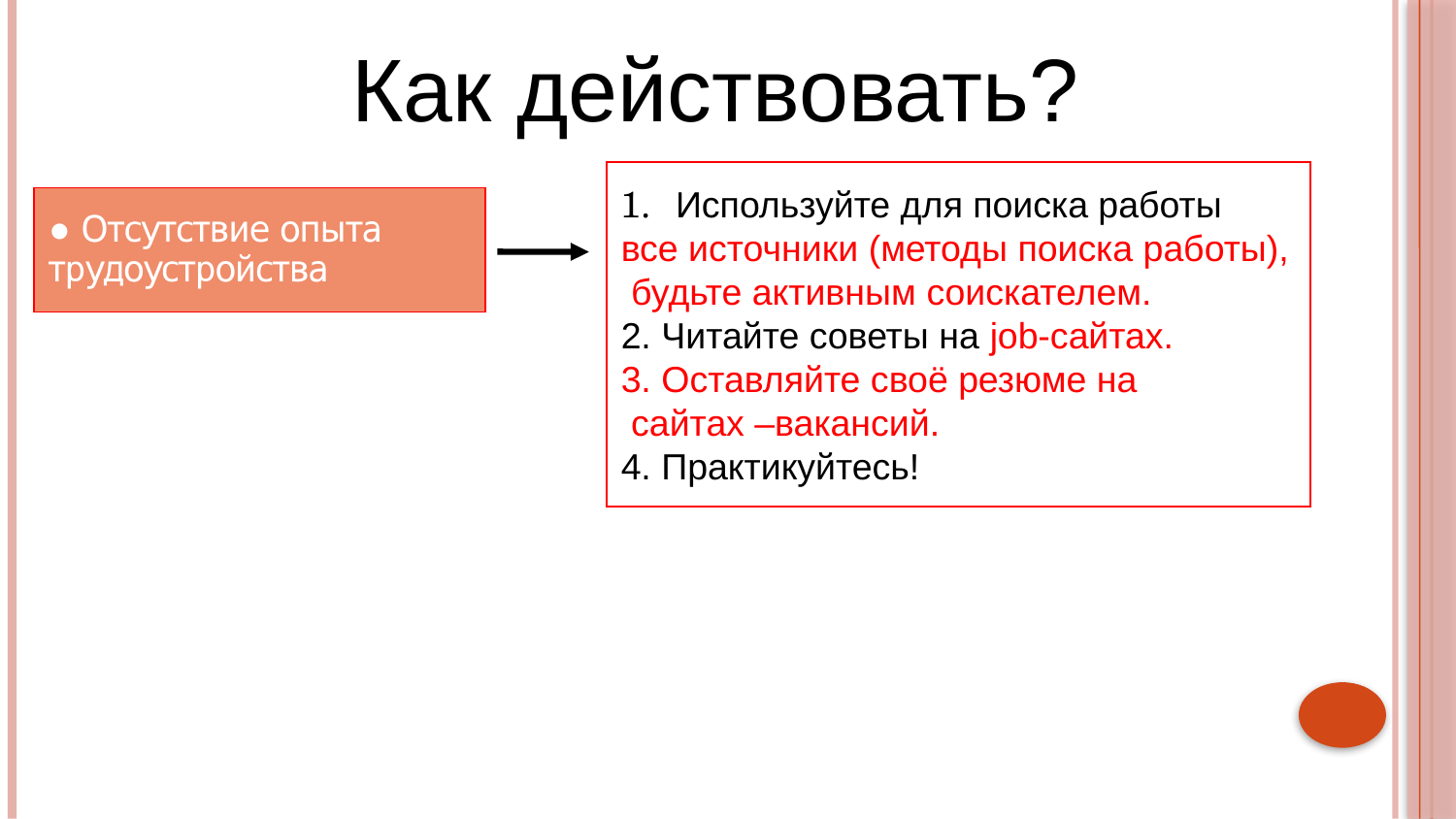

Как действовать?
Используйте для поиска работы
все источники (методы поиска работы),
 будьте активным соискателем.
2. Читайте советы на job-сайтах.
3. Оставляйте своё резюме на
 сайтах –вакансий.
4. Практикуйтесь!
● Отсутствие опыта
трудоустройства